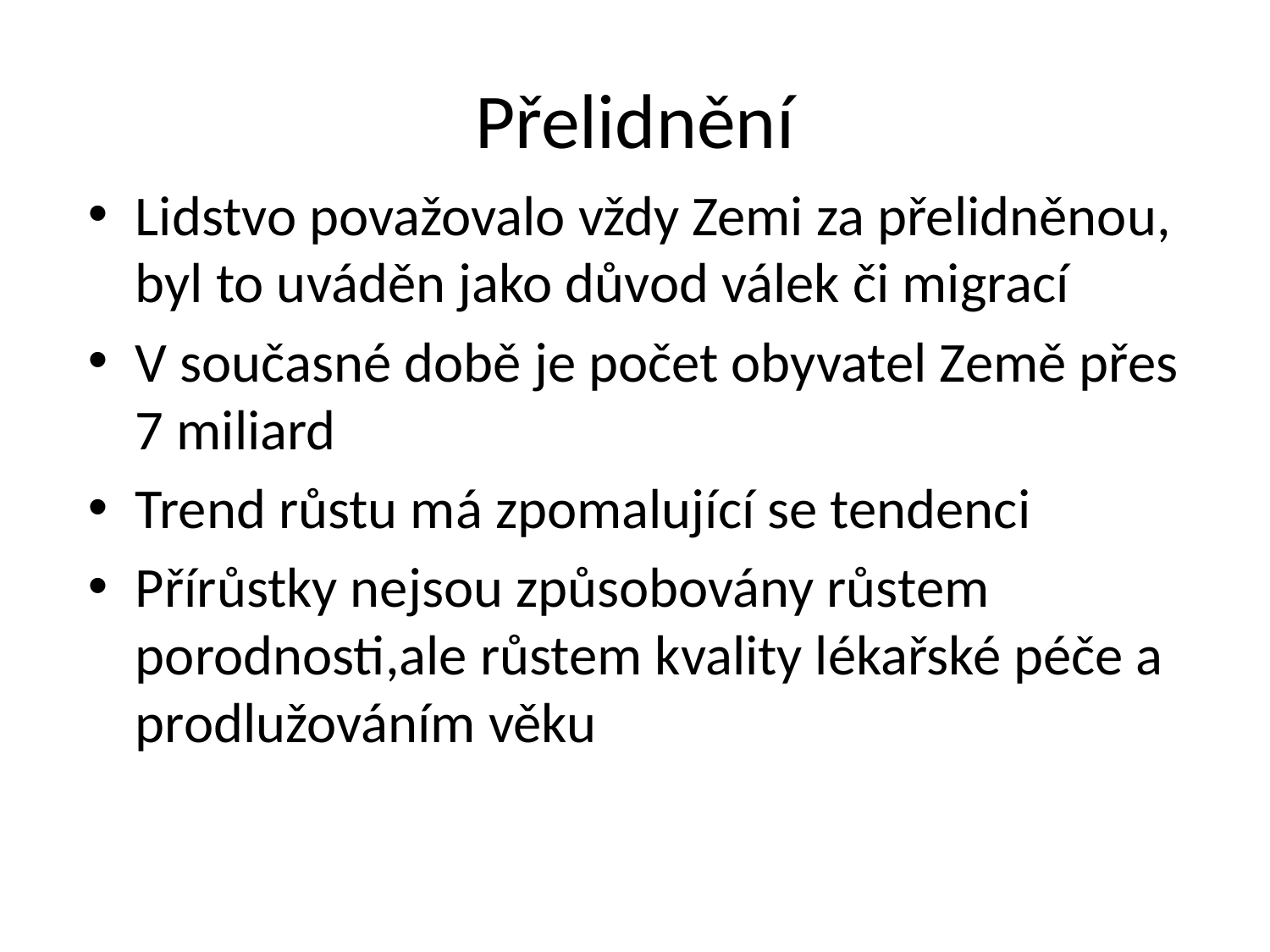

# Přelidnění
Lidstvo považovalo vždy Zemi za přelidněnou, byl to uváděn jako důvod válek či migrací
V současné době je počet obyvatel Země přes 7 miliard
Trend růstu má zpomalující se tendenci
Přírůstky nejsou způsobovány růstem porodnosti,ale růstem kvality lékařské péče a prodlužováním věku